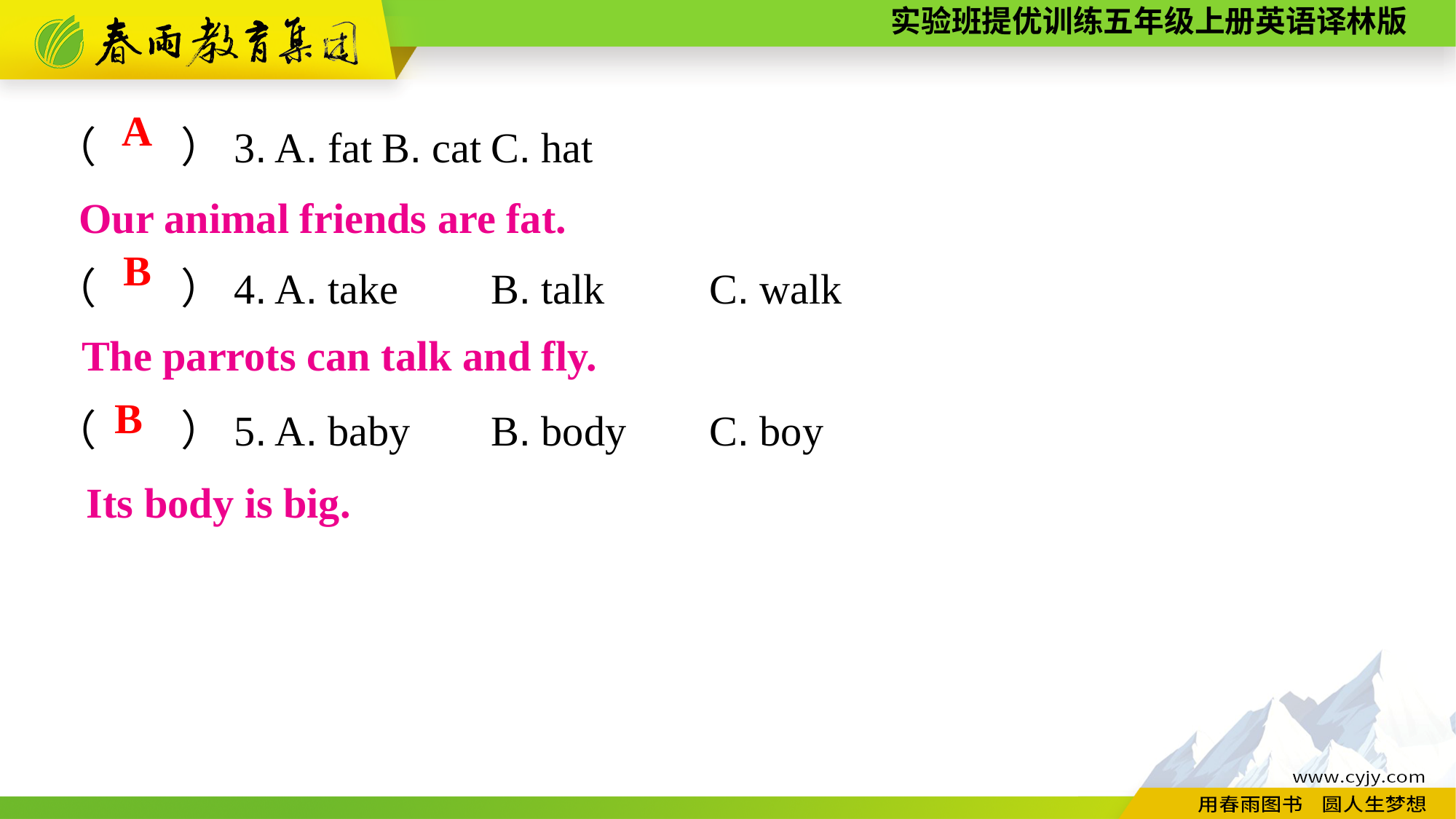

（　　）3. A. fat	B. cat	C. hat

（　　）4. A. take	B. talk	C. walk

（　　）5. A. baby	B. body	C. boy
A
Our animal friends are fat.
B
The parrots can talk and fly.
B
Its body is big.